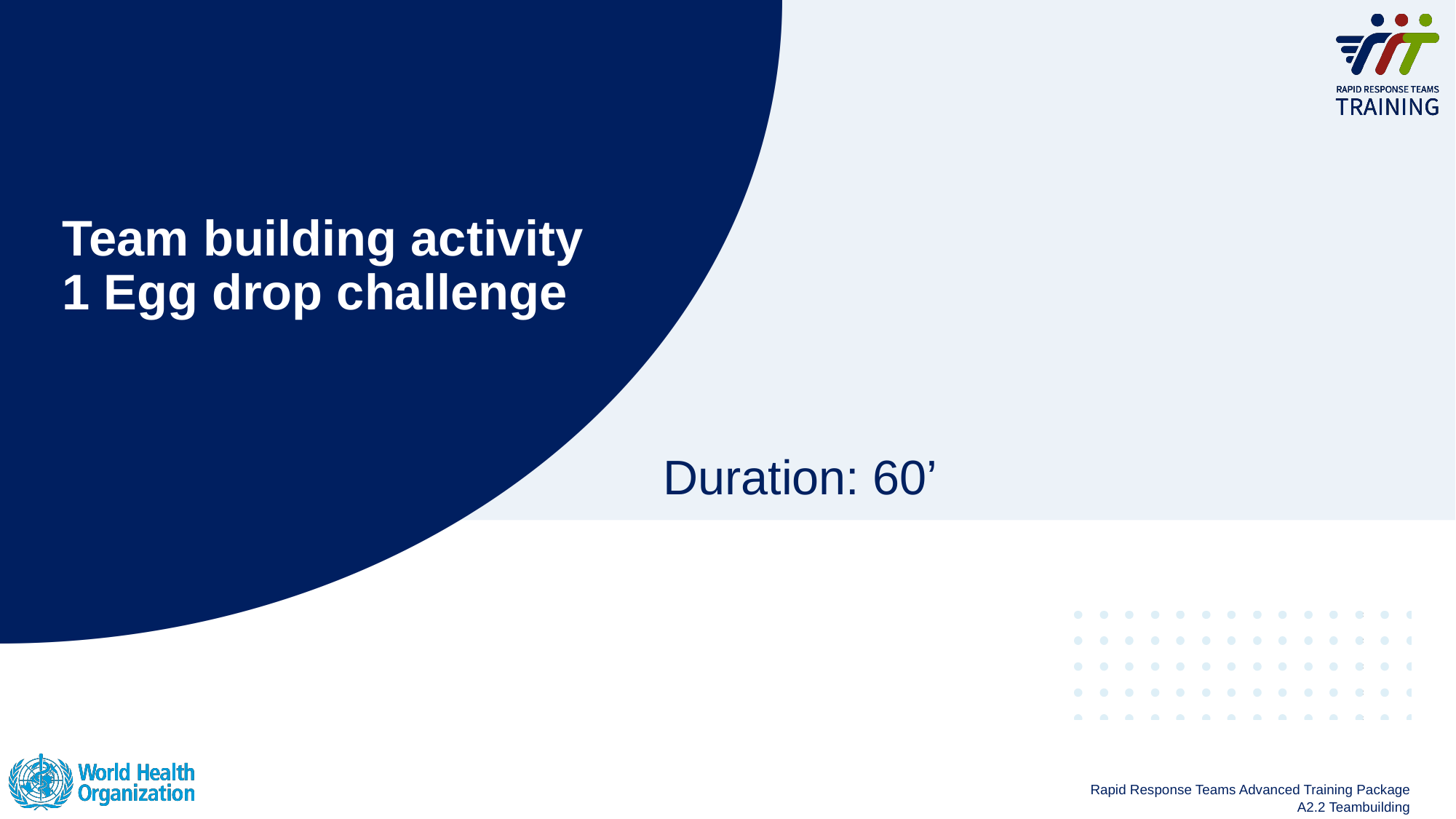

# Team building activity  1 Egg drop challenge
Duration: 60’